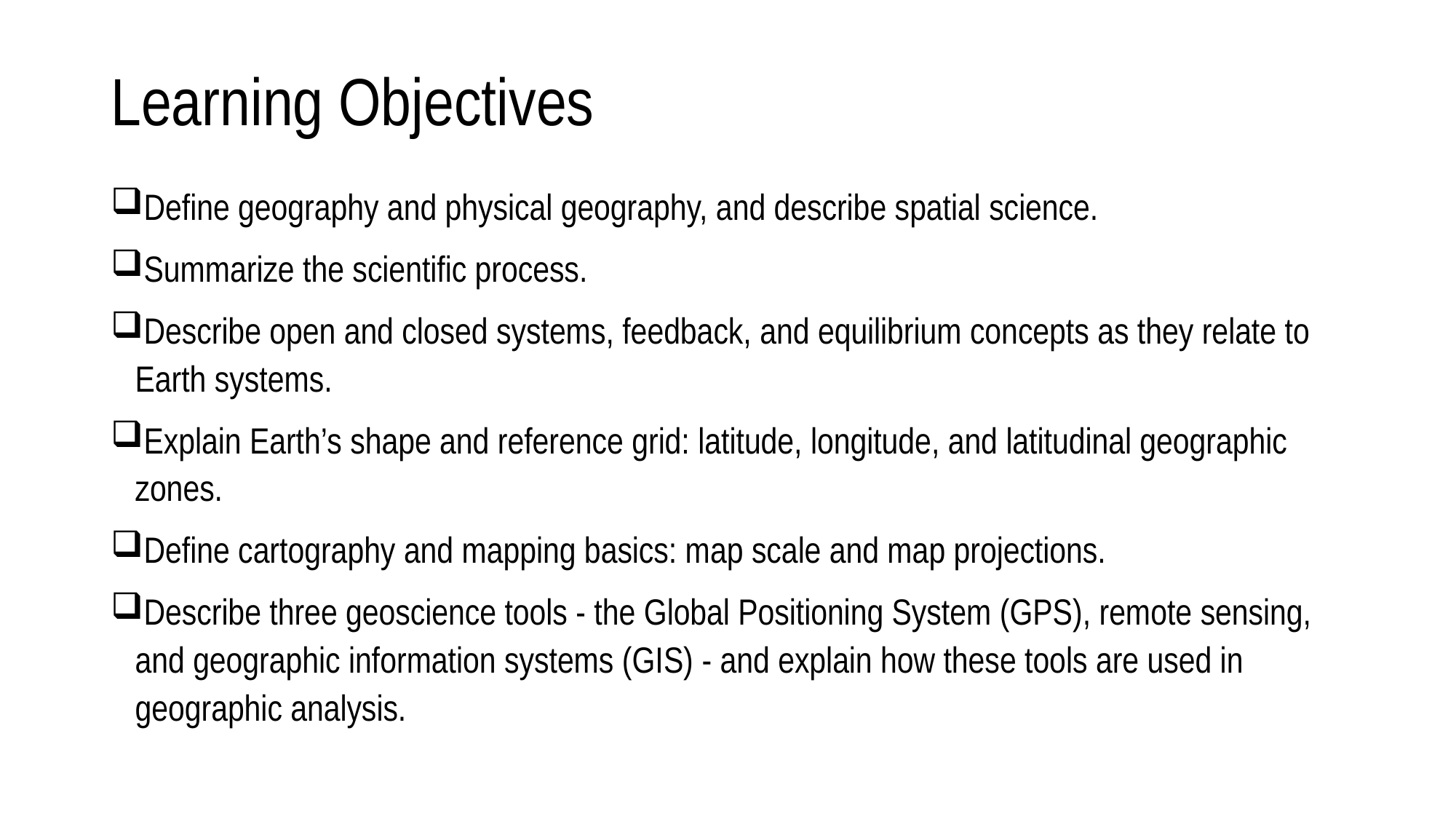

# Learning Objectives
 Define geography and physical geography, and describe spatial science.
 Summarize the scientific process.
 Describe open and closed systems, feedback, and equilibrium concepts as they relate to Earth systems.
 Explain Earth’s shape and reference grid: latitude, longitude, and latitudinal geographic zones.
 Define cartography and mapping basics: map scale and map projections.
 Describe three geoscience tools - the Global Positioning System (GPS), remote sensing, and geographic information systems (GIS) - and explain how these tools are used in geographic analysis.